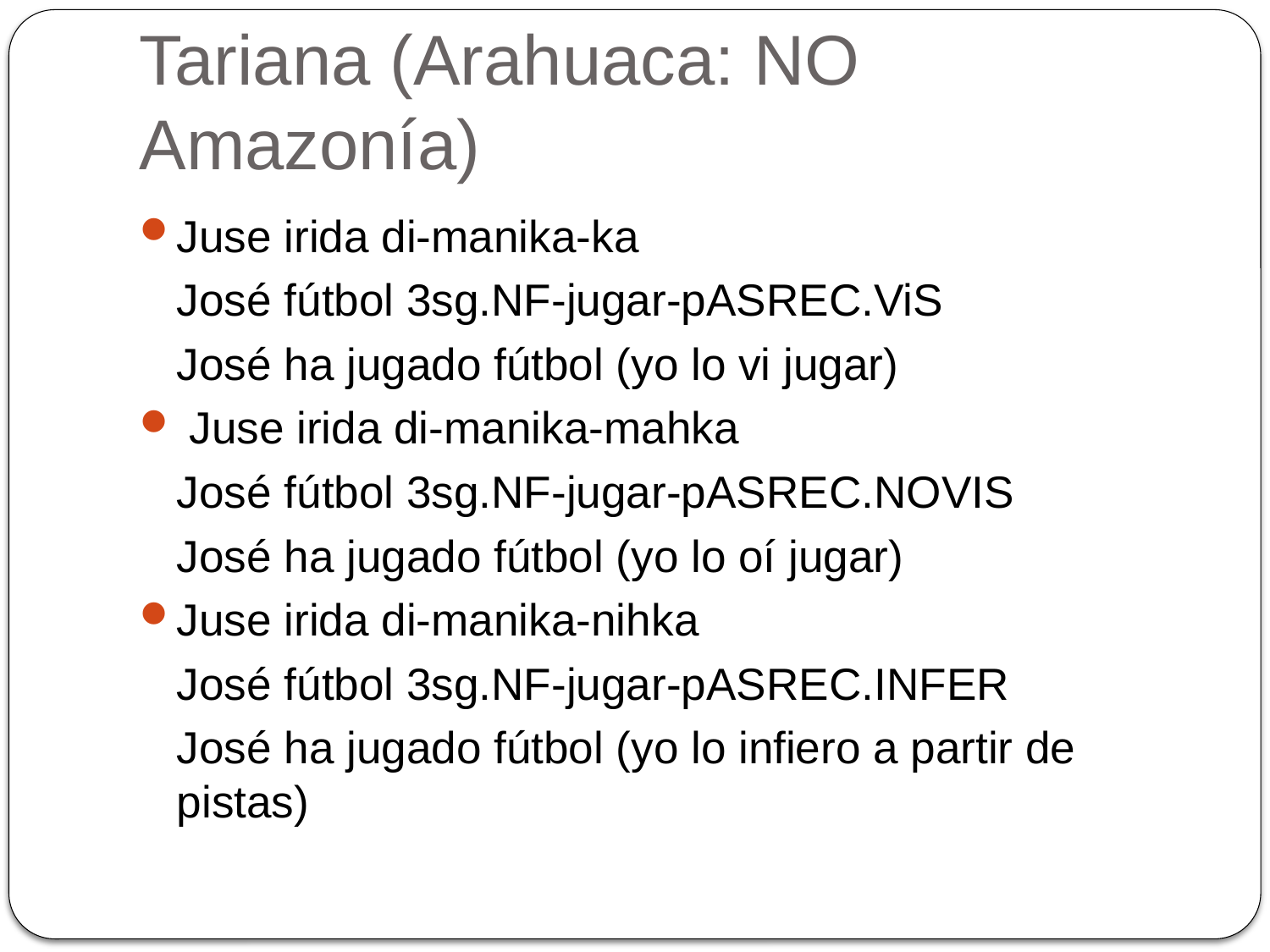

# Tariana (Arahuaca: NO Amazonía)
Juse irida di-manika-ka
	José fútbol 3sg.NF-jugar-pASREC.ViS
	José ha jugado fútbol (yo lo vi jugar)
 Juse irida di-manika-mahka
	José fútbol 3sg.NF-jugar-pASREC.NOVIS
	José ha jugado fútbol (yo lo oí jugar)
Juse irida di-manika-nihka
	José fútbol 3sg.NF-jugar-pASREC.INFER
	José ha jugado fútbol (yo lo infiero a partir de pistas)